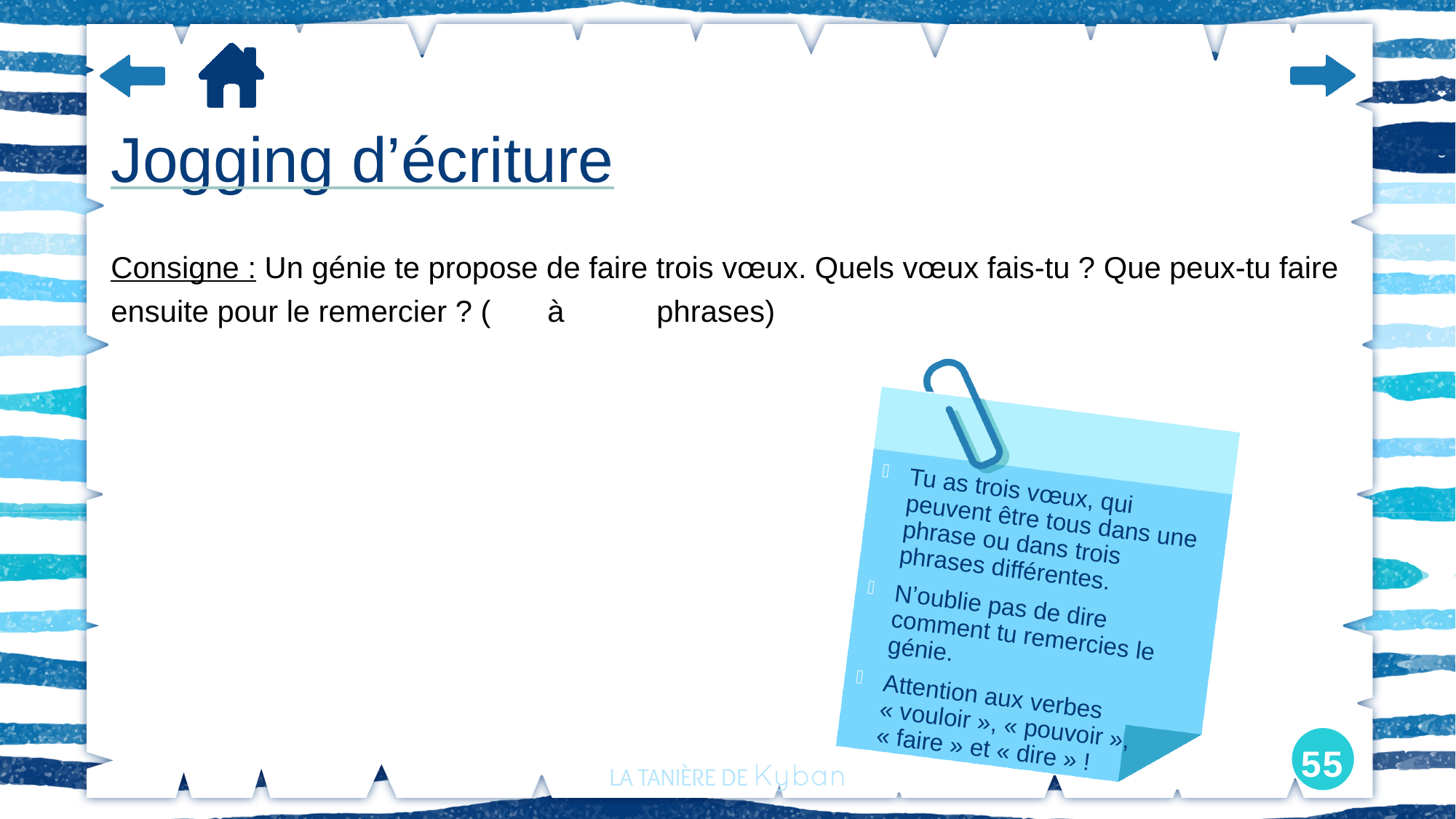

# Jogging d’écriture
Consigne : Un génie te propose de faire trois vœux. Quels vœux fais-tu ? Que peux-tu faire ensuite pour le remercier ? (	à	phrases)
Tu as trois vœux, qui peuvent être tous dans une phrase ou dans trois phrases différentes.
N’oublie pas de dire comment tu remercies le génie.
Attention aux verbes « vouloir », « pouvoir »,
« faire » et « dire » !
55